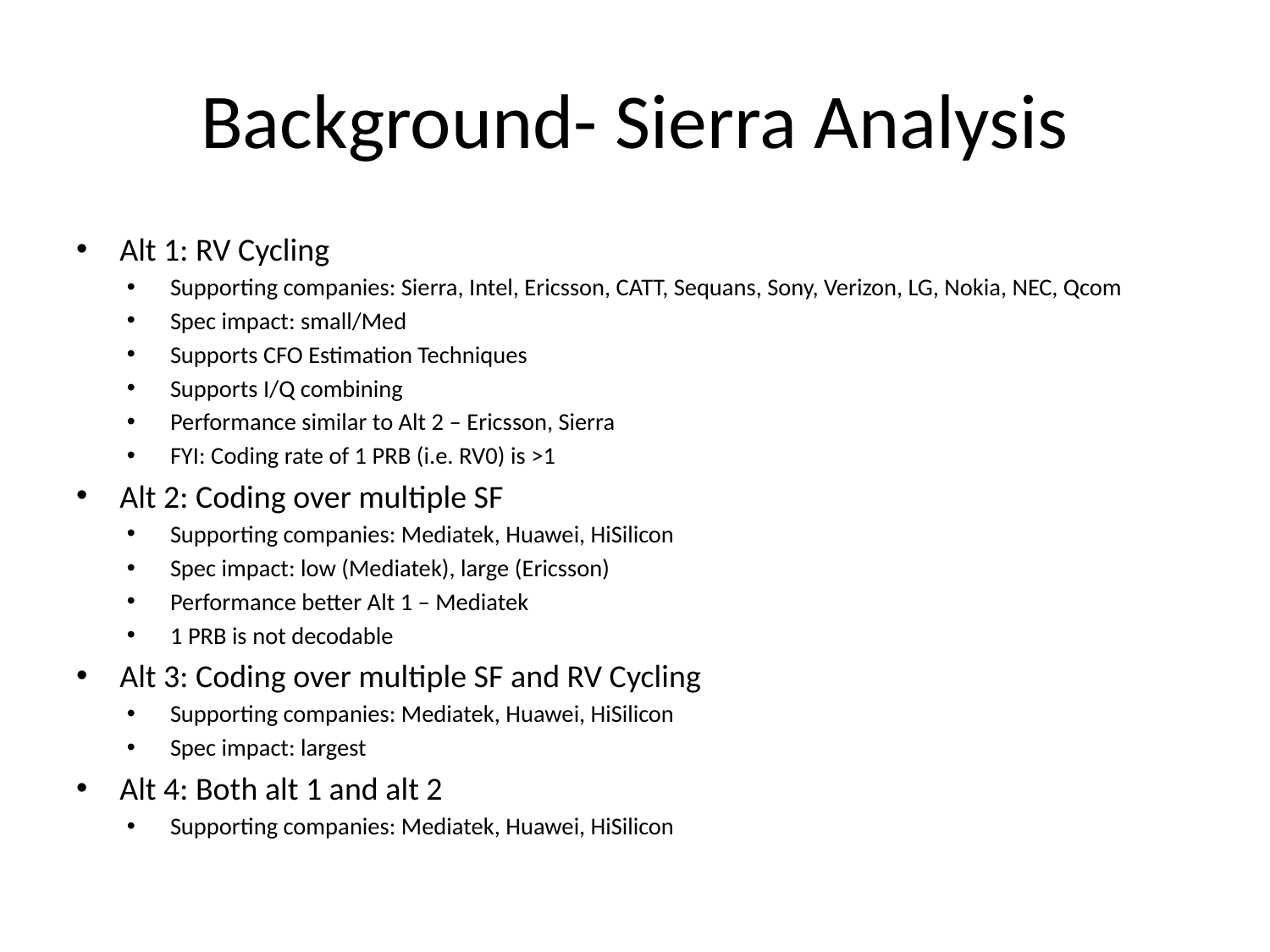

# Background- Sierra Analysis
Alt 1: RV Cycling
Supporting companies: Sierra, Intel, Ericsson, CATT, Sequans, Sony, Verizon, LG, Nokia, NEC, Qcom
Spec impact: small/Med
Supports CFO Estimation Techniques
Supports I/Q combining
Performance similar to Alt 2 – Ericsson, Sierra
FYI: Coding rate of 1 PRB (i.e. RV0) is >1
Alt 2: Coding over multiple SF
Supporting companies: Mediatek, Huawei, HiSilicon
Spec impact: low (Mediatek), large (Ericsson)
Performance better Alt 1 – Mediatek
1 PRB is not decodable
Alt 3: Coding over multiple SF and RV Cycling
Supporting companies: Mediatek, Huawei, HiSilicon
Spec impact: largest
Alt 4: Both alt 1 and alt 2
Supporting companies: Mediatek, Huawei, HiSilicon